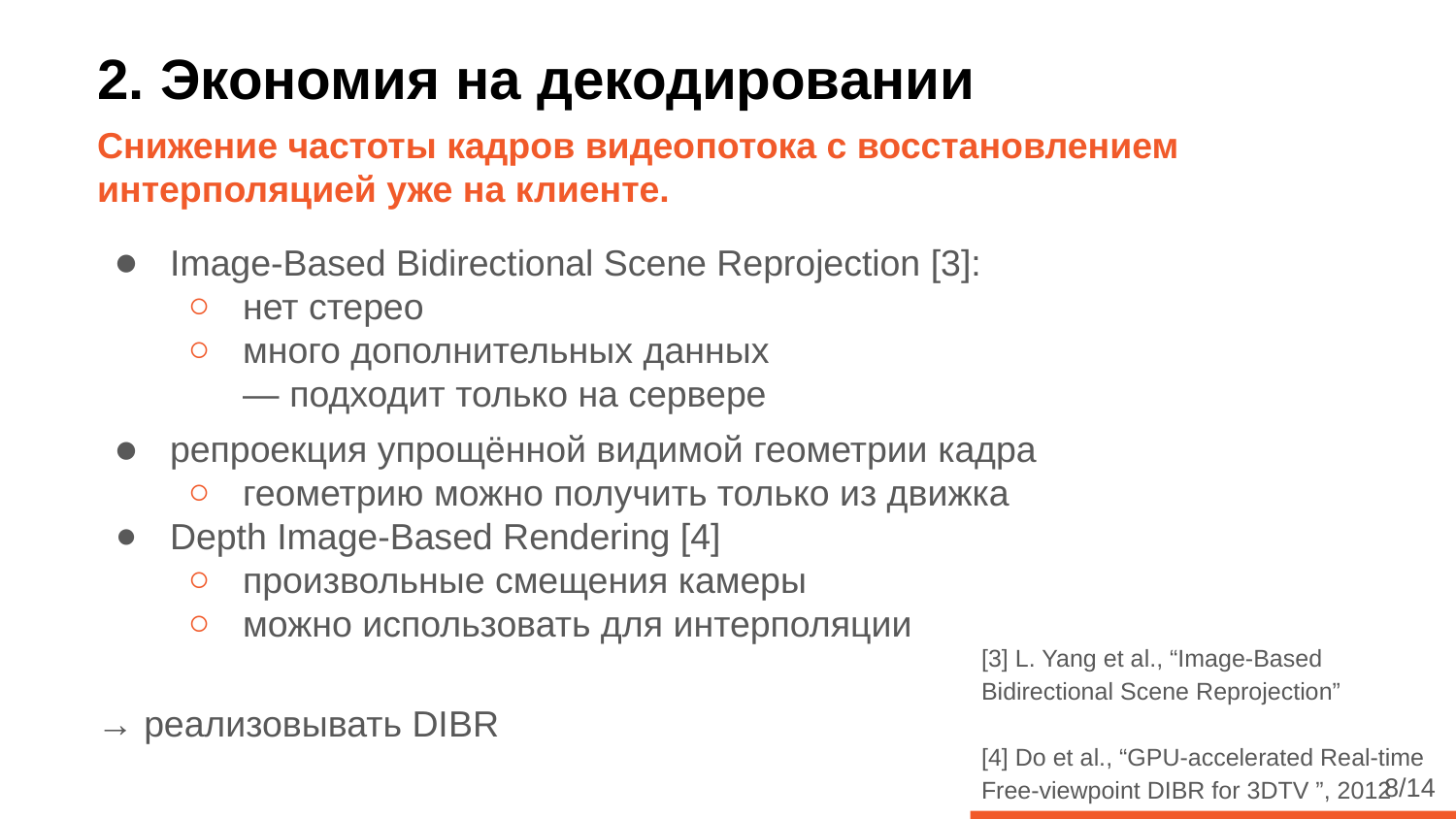

# 2. Экономия на декодировании
Снижение частоты кадров видеопотока с восстановлением интерполяцией уже на клиенте.
Image-Based Bidirectional Scene Reprojection [3]:
нет стерео
много дополнительных данных
— подходит только на сервере
репроекция упрощённой видимой геометрии кадра
геометрию можно получить только из движка
Depth Image-Based Rendering [4]
произвольные смещения камеры
можно использовать для интерполяции

→ реализовывать DIBR
[3] L. Yang et al., “Image-Based Bidirectional Scene Reprojection”
[4] Do et al., “GPU-accelerated Real-time Free-viewpoint DIBR for 3DTV ”, 2012
8/14